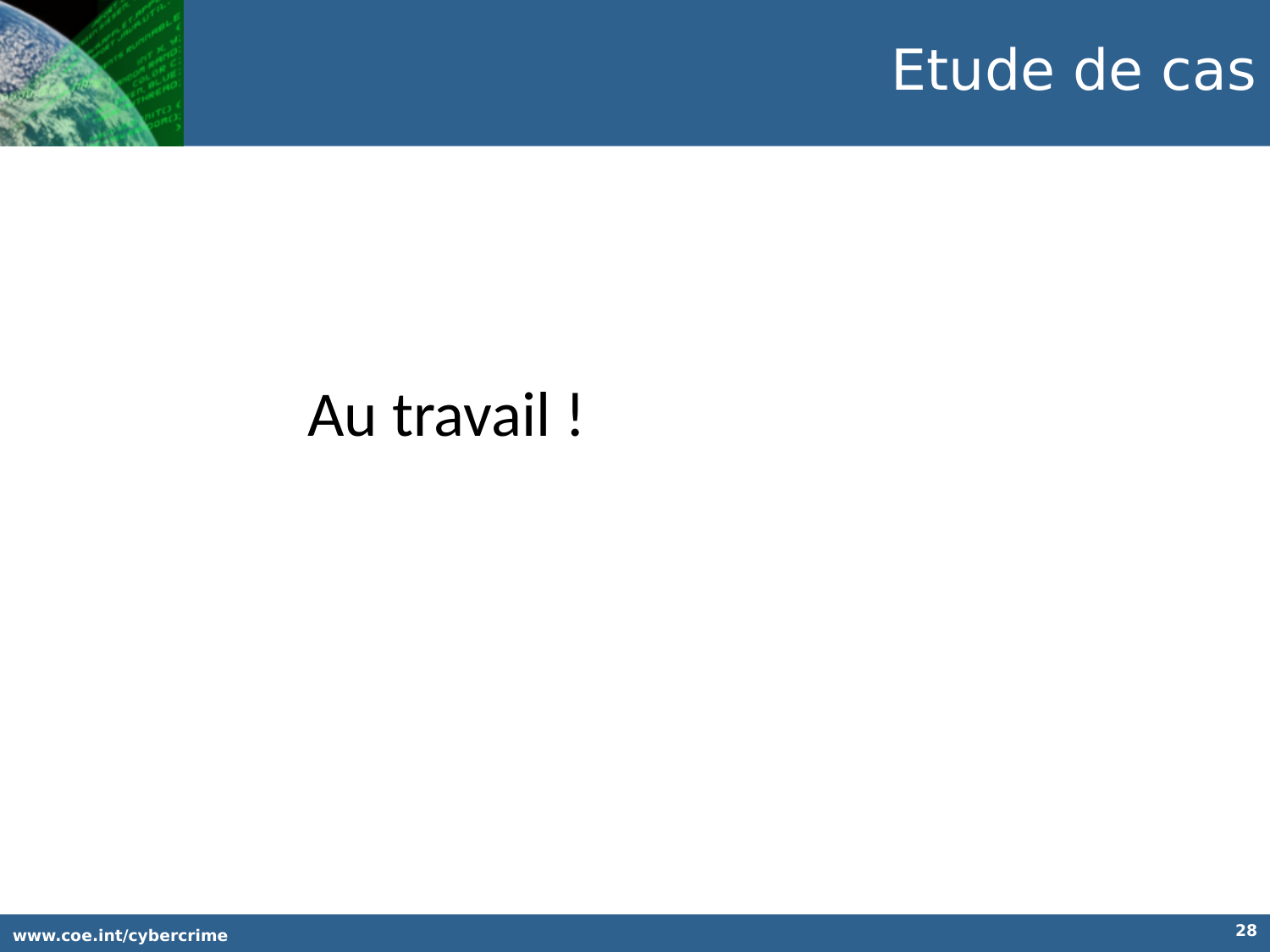

Etude de cas
Au travail !
28